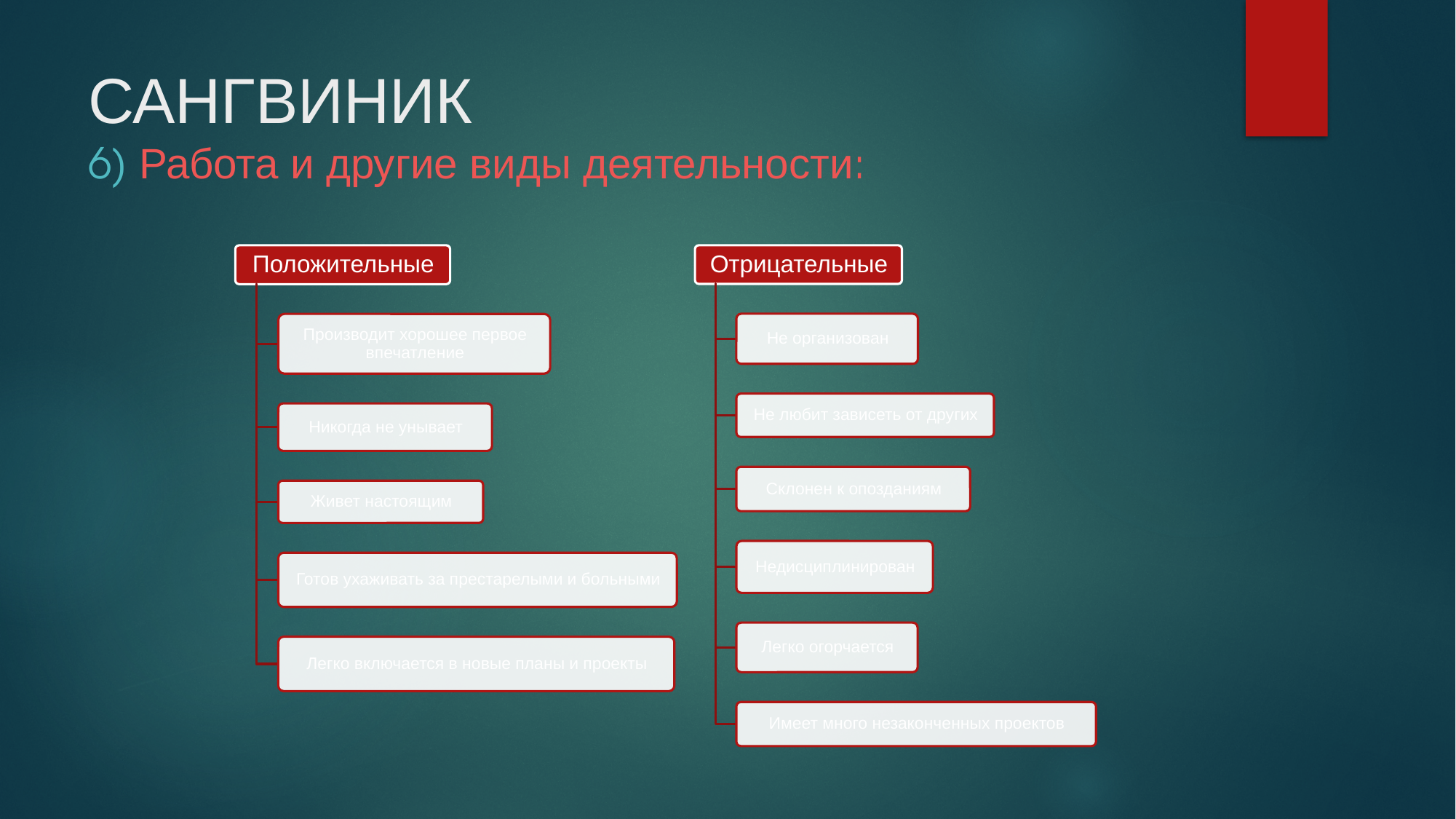

# САНГВИНИК 6) Работа и другие виды деятельности:
Положительные
Производит хорошее первое впечатление
Никогда не унывает
Живет настоящим
Готов ухаживать за престарелыми и больными
Легко включается в новые планы и проекты
Отрицательные
Не организован
Не любит зависеть от других
Склонен к опозданиям
Недисциплинирован
Легко огорчается
Имеет много незаконченных проектов